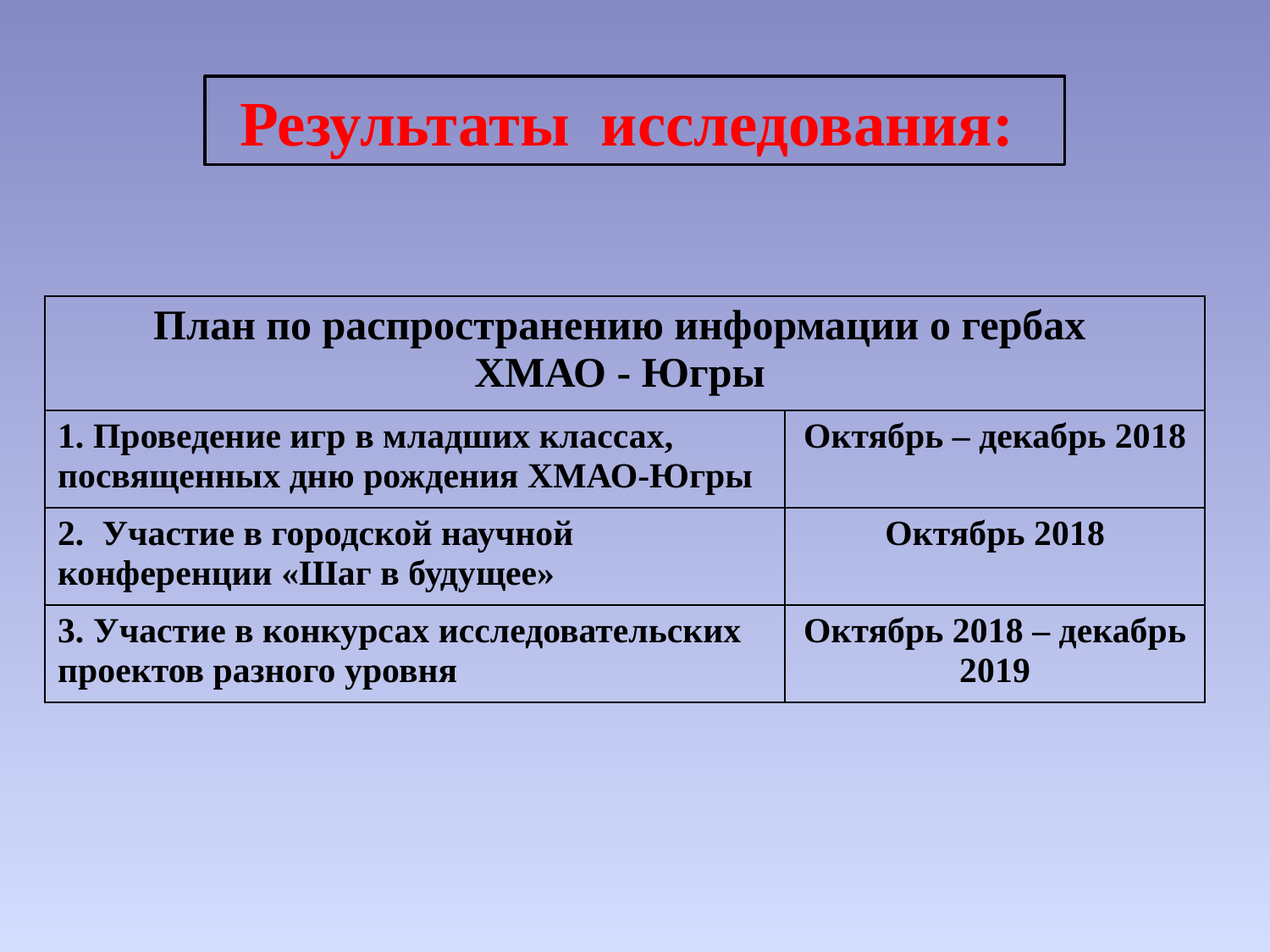

Результаты  исследования:
| План по распространению информации о гербах ХМАО - Югры |  |
| --- | --- |
| 1. Проведение игр в младших классах, посвященных дню рождения ХМАО-Югры | Октябрь – декабрь 2018 |
| 2. Участие в городской научной конференции «Шаг в будущее» | Октябрь 2018 |
| 3. Участие в конкурсах исследовательских проектов разного уровня | Октябрь 2018 – декабрь 2019 |